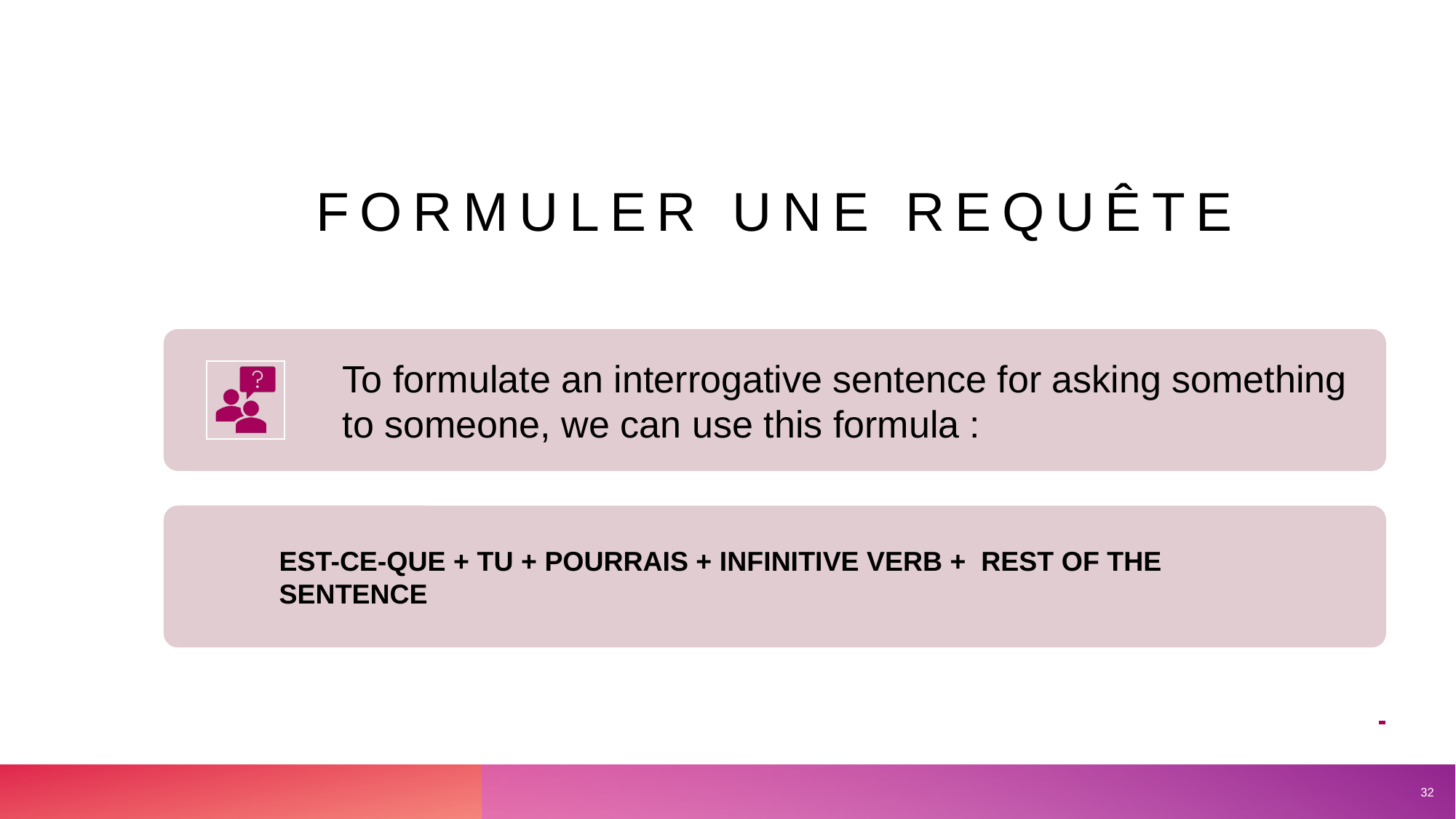

# FORMULER UNE REQUÊTE
To formulate an interrogative sentence for asking something to someone, we can use this formula :
EST-CE-QUE + TU + POURRAIS + INFINITIVE VERB +  REST OF THE SENTENCE
32